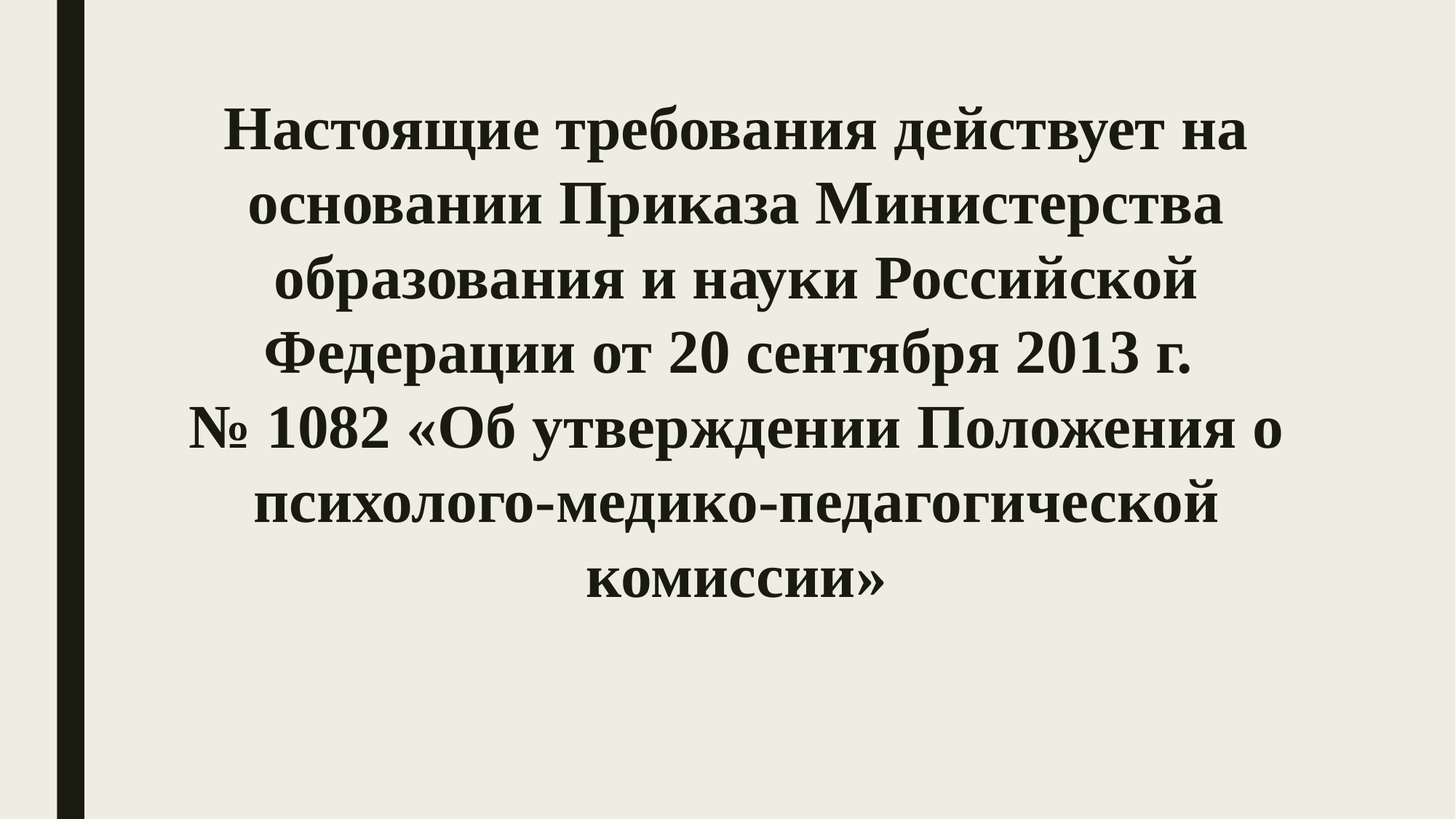

# Настоящие требования действует на основании Приказа Министерства образования и науки Российской Федерации от 20 сентября 2013 г. № 1082 «Об утверждении Положения о психолого-медико-педагогической комиссии»